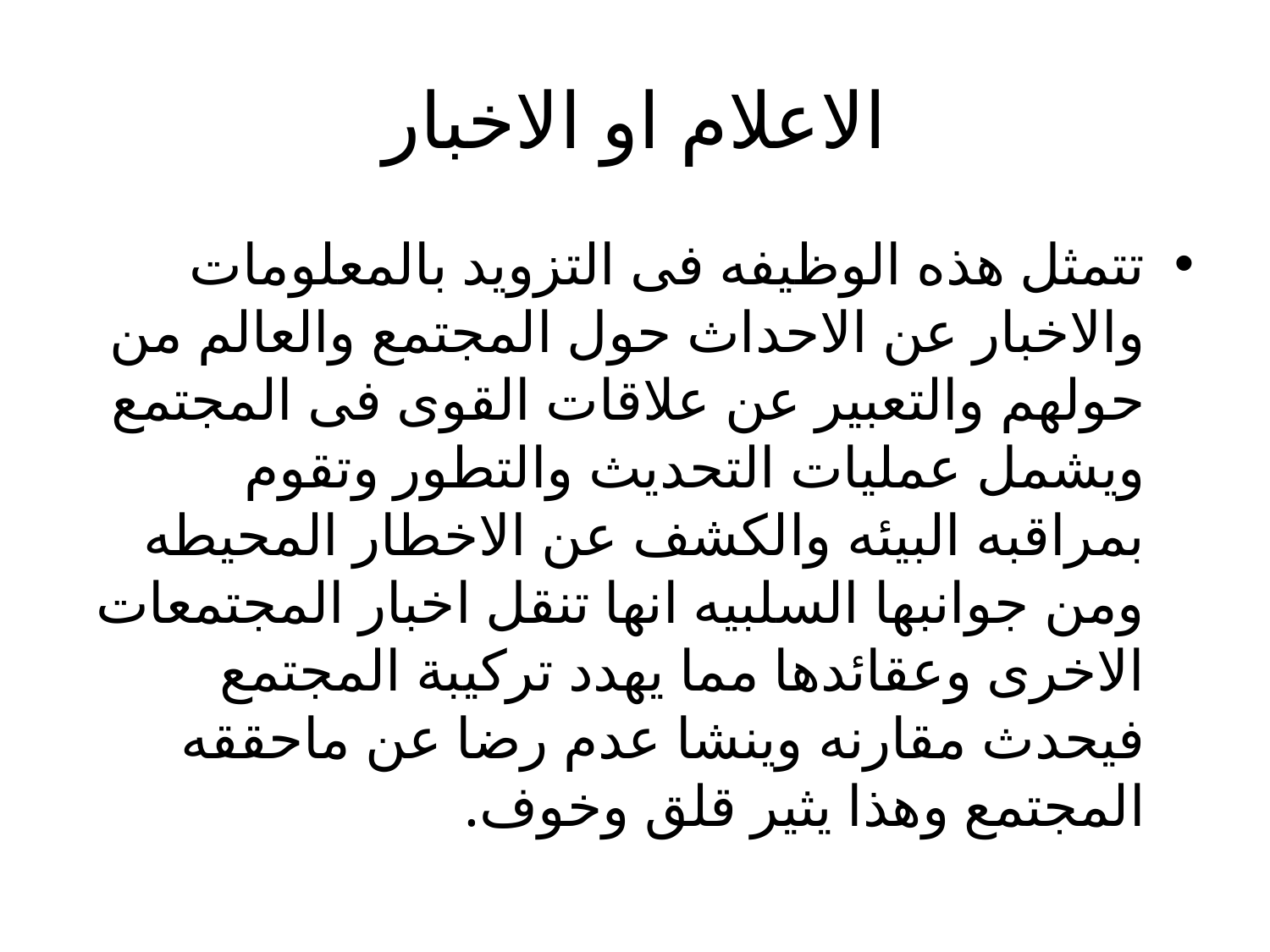

# الاعلام او الاخبار
تتمثل هذه الوظيفه فى التزويد بالمعلومات والاخبار عن الاحداث حول المجتمع والعالم من حولهم والتعبير عن علاقات القوى فى المجتمع ويشمل عمليات التحديث والتطور وتقوم بمراقبه البيئه والكشف عن الاخطار المحيطه ومن جوانبها السلبيه انها تنقل اخبار المجتمعات الاخرى وعقائدها مما يهدد تركيبة المجتمع فيحدث مقارنه وينشا عدم رضا عن ماحققه المجتمع وهذا يثير قلق وخوف.